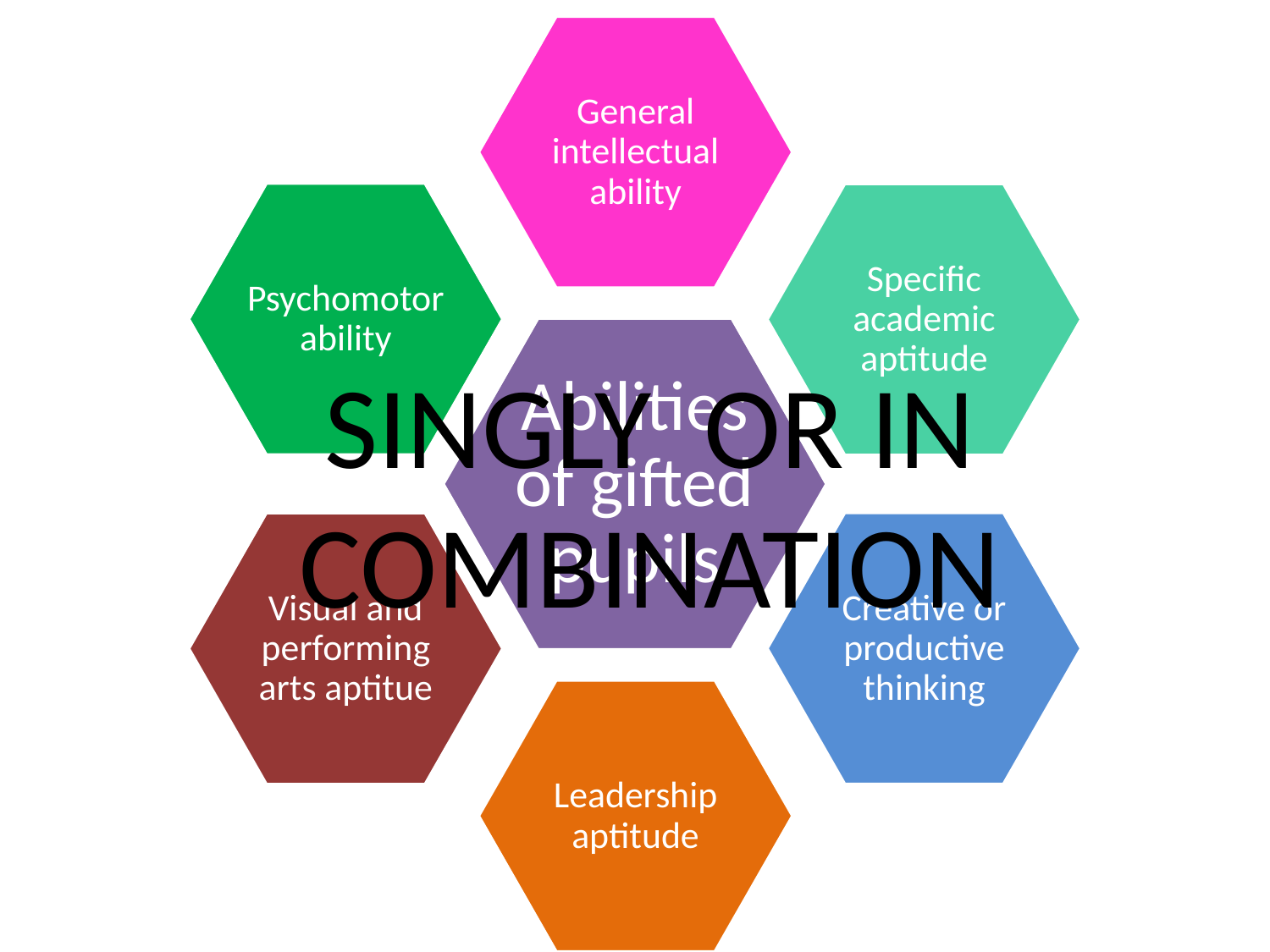

Abilities of gifted pupils
General intellectual ability
Specific academic aptitude
Creative or productive thinking
Leadership aptitude
Visual and performing arts aptitue
Psychomotor ability
SINGLY  OR IN COMBINATION